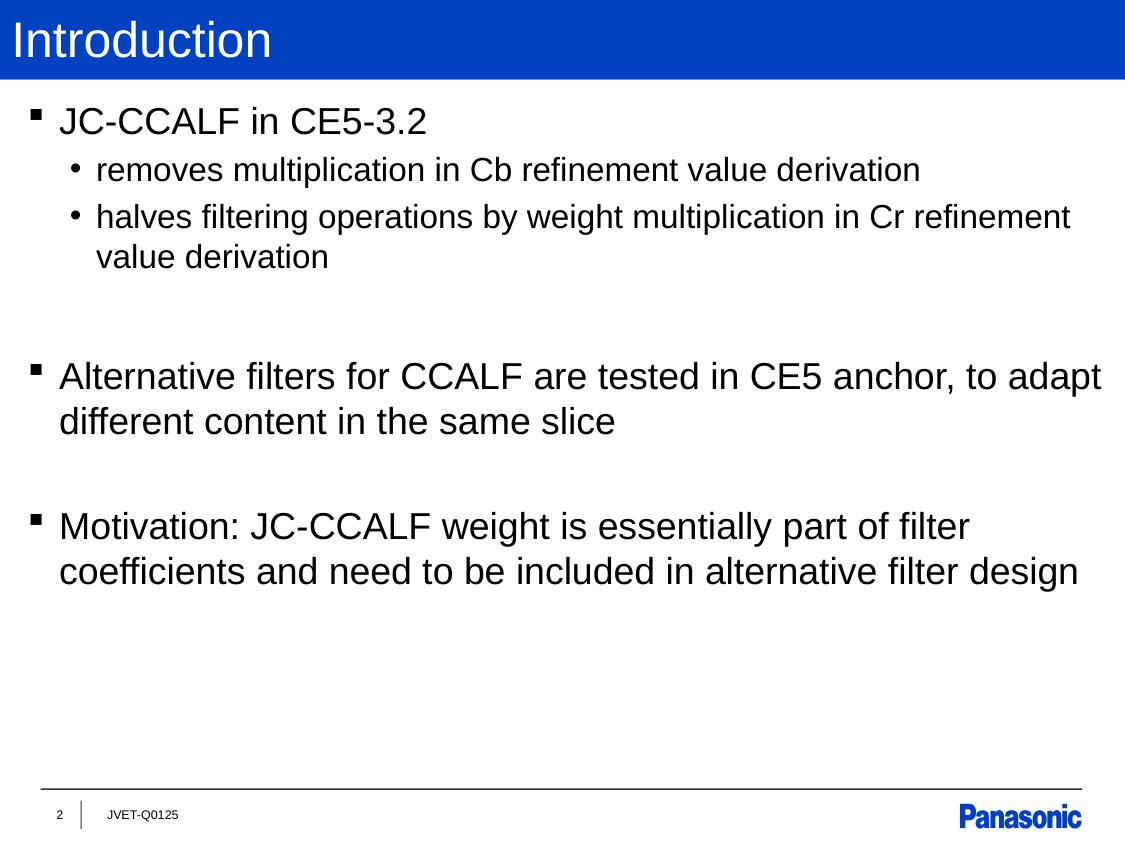

# Introduction
JC-CCALF in CE5-3.2
removes multiplication in Cb refinement value derivation
halves filtering operations by weight multiplication in Cr refinement value derivation

Alternative filters for CCALF are tested in CE5 anchor, to adapt different content in the same slice

Motivation: JC-CCALF weight is essentially part of filter coefficients and need to be included in alternative filter design